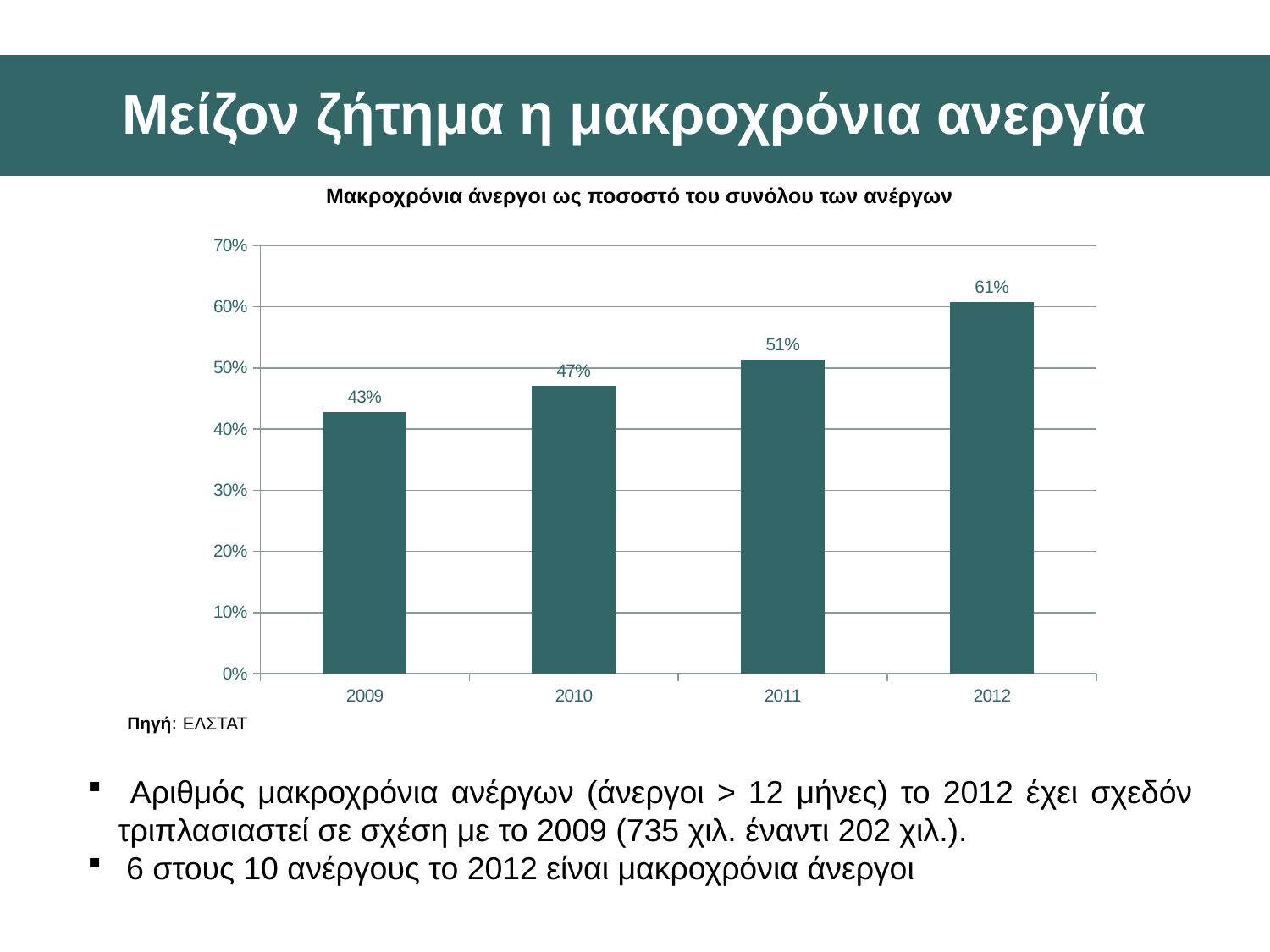

Μείζον ζήτημα η μακροχρόνια ανεργία
Μακροχρόνια άνεργοι ως ποσοστό του συνόλου των ανέργων

### Chart

| Category |  |
|---|---|
| 2009 | 0.4276466729042534 |
| 2010 | 0.47107230830044433 |
| 2011 | 0.513259534810121 |
| 2012 | 0.6085129949609415 |
Πηγή: ΕΛΣΤΑΤ
 Αριθμός μακροχρόνια ανέργων (άνεργοι > 12 μήνες) το 2012 έχει σχεδόν τριπλασιαστεί σε σχέση με το 2009 (735 χιλ. έναντι 202 χιλ.).
 6 στους 10 ανέργους το 2012 είναι μακροχρόνια άνεργοι